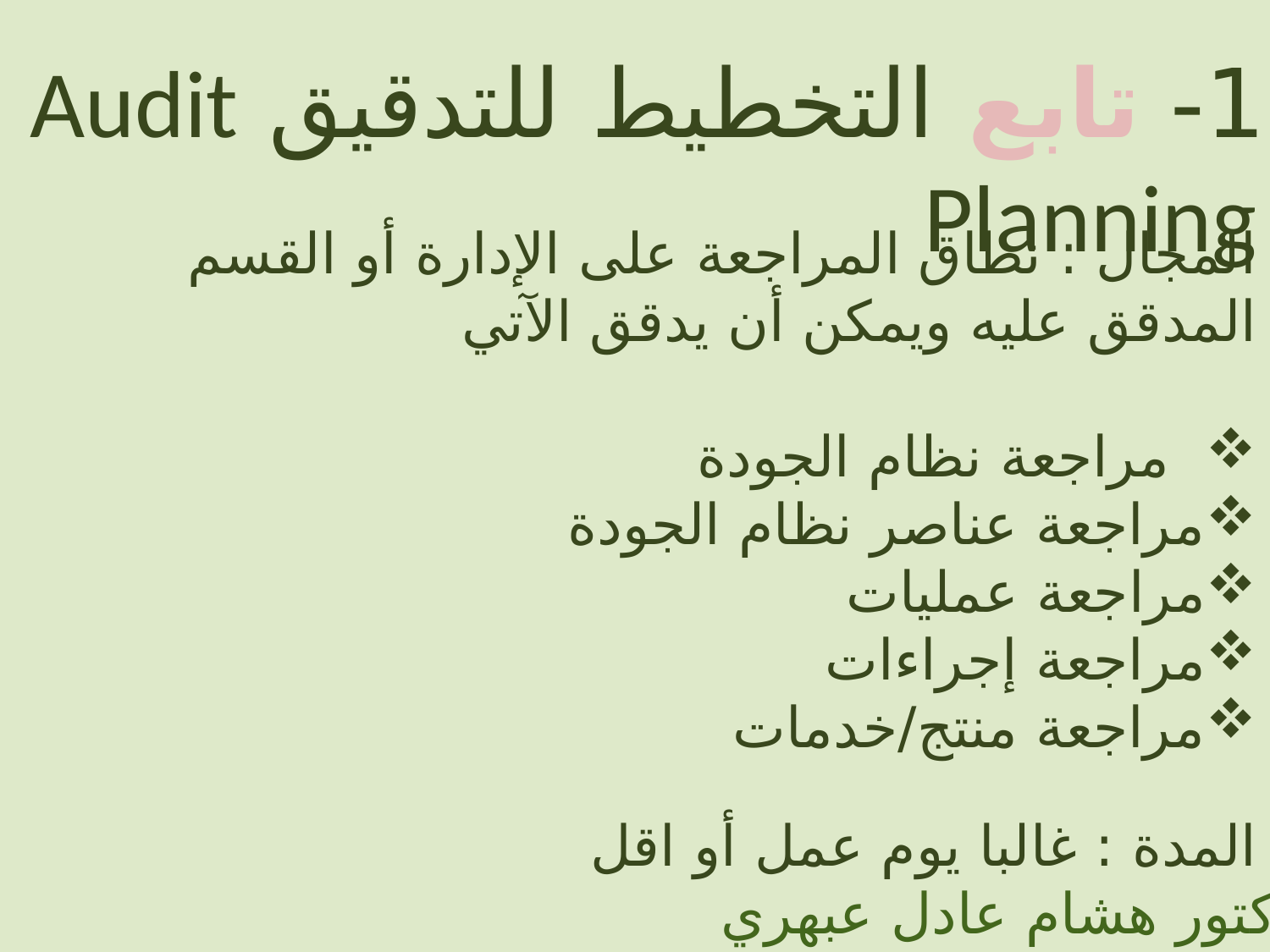

1- تابع التخطيط للتدقيق Audit Planning
المجال : نطاق المراجعة على الإدارة أو القسم المدقق عليه ويمكن أن يدقق الآتي

  مراجعة نظام الجودة
مراجعة عناصر نظام الجودة
مراجعة عمليات
مراجعة إجراءات
مراجعة منتج/خدمات

المدة : غالبا يوم عمل أو اقل
الدكتور هشام عادل عبهري